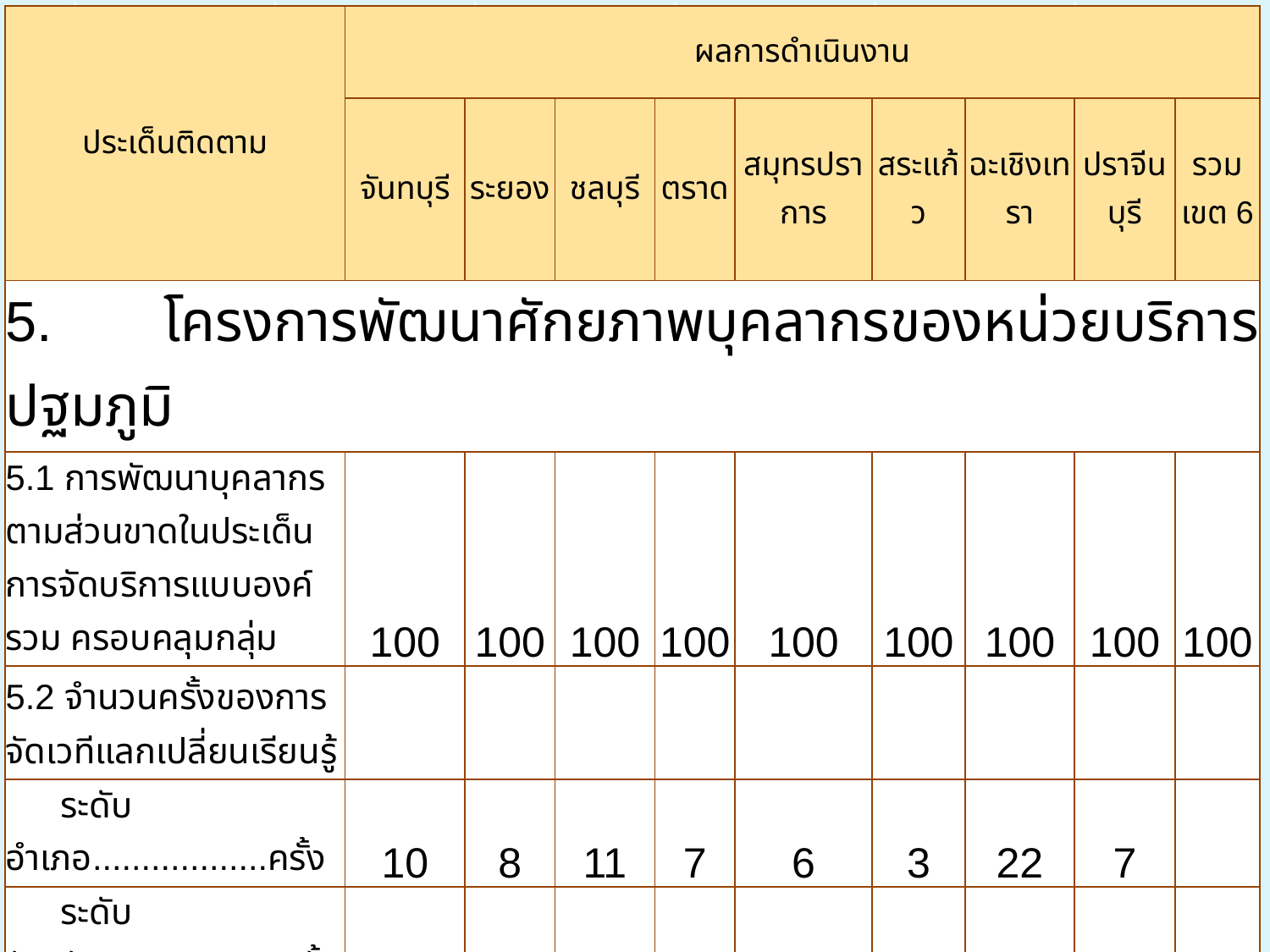

| ประเด็นติดตาม | ผลการดำเนินงาน |  |  |  |  |  |  |  |  |
| --- | --- | --- | --- | --- | --- | --- | --- | --- | --- |
|  | จันทบุรี | ระยอง | ชลบุรี | ตราด | สมุทรปราการ | สระแก้ว | ฉะเชิงเทรา | ปราจีนบุรี | รวมเขต 6 |
| 5. โครงการพัฒนาศักยภาพบุคลากรของหน่วยบริการปฐมภูมิ |  |  |  |  |  |  |  |  |  |
| 5.1 การพัฒนาบุคลากรตามส่วนขาดในประเด็นการจัดบริการแบบองค์รวม ครอบคลุมกลุ่ม | 100 | 100 | 100 | 100 | 100 | 100 | 100 | 100 | 100 |
| 5.2 จำนวนครั้งของการจัดเวทีแลกเปลี่ยนเรียนรู้ |  |  |  |  |  |  |  |  |  |
| ระดับอำเภอ..................ครั้ง | 10 | 8 | 11 | 7 | 6 | 3 | 22 | 7 |  |
| ระดับจังหวัด..................ครั้ง | 1 | 3 | 1 | 1 | 1 | 2 | 3 | 3 |  |
| ระดับเขต........................ครั้ง | 1 | 1 | 1 | 1 | 1 | 1 | 1 | 1 |  |